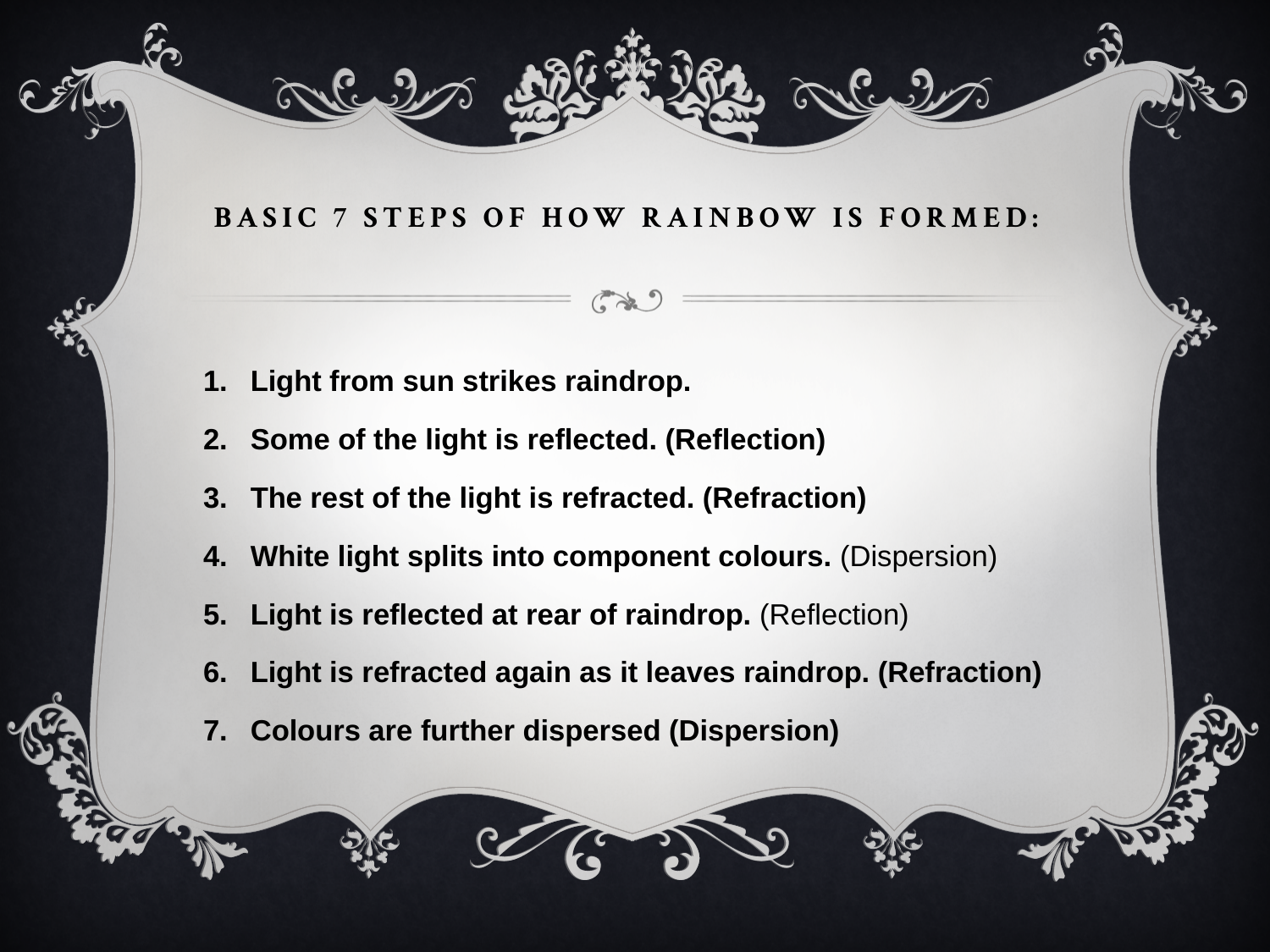

# BASIC 7 STEPS OF HOW RAINBOW IS FORMED:
Light from sun strikes raindrop.
Some of the light is reflected. (Reflection)
The rest of the light is refracted. (Refraction)
White light splits into component colours. (Dispersion)
Light is reflected at rear of raindrop. (Reflection)
Light is refracted again as it leaves raindrop. (Refraction)
Colours are further dispersed (Dispersion)